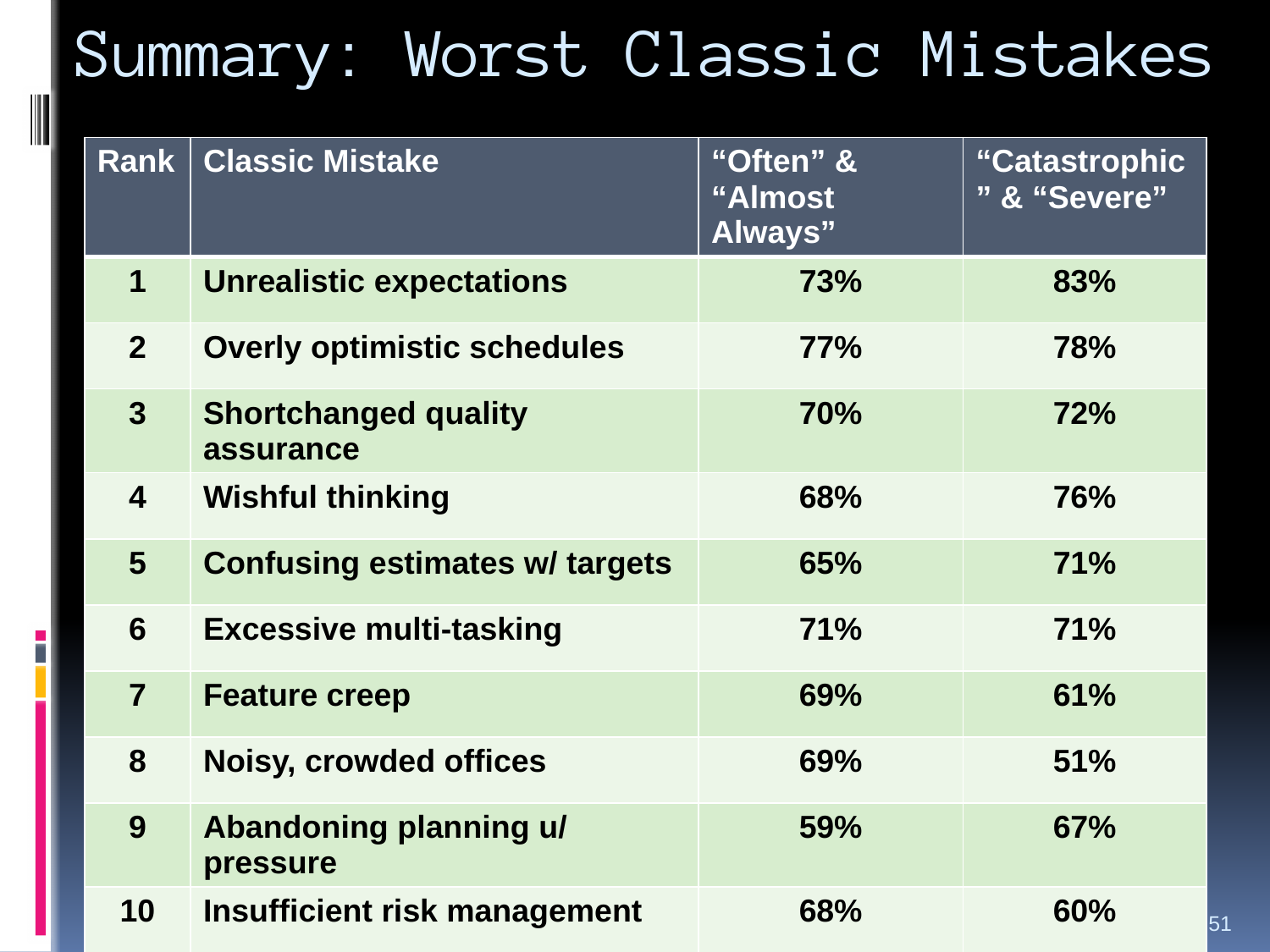

# Summary: Worst Classic Mistakes
| Rank | Classic Mistake | “Often” & “Almost Always” | “Catastrophic” & “Severe” |
| --- | --- | --- | --- |
| 1 | Unrealistic expectations | 73% | 83% |
| 2 | Overly optimistic schedules | 77% | 78% |
| 3 | Shortchanged quality assurance | 70% | 72% |
| 4 | Wishful thinking | 68% | 76% |
| 5 | Confusing estimates w/ targets | 65% | 71% |
| 6 | Excessive multi-tasking | 71% | 71% |
| 7 | Feature creep | 69% | 61% |
| 8 | Noisy, crowded offices | 69% | 51% |
| 9 | Abandoning planning u/ pressure | 59% | 67% |
| 10 | Insufficient risk management | 68% | 60% |
51